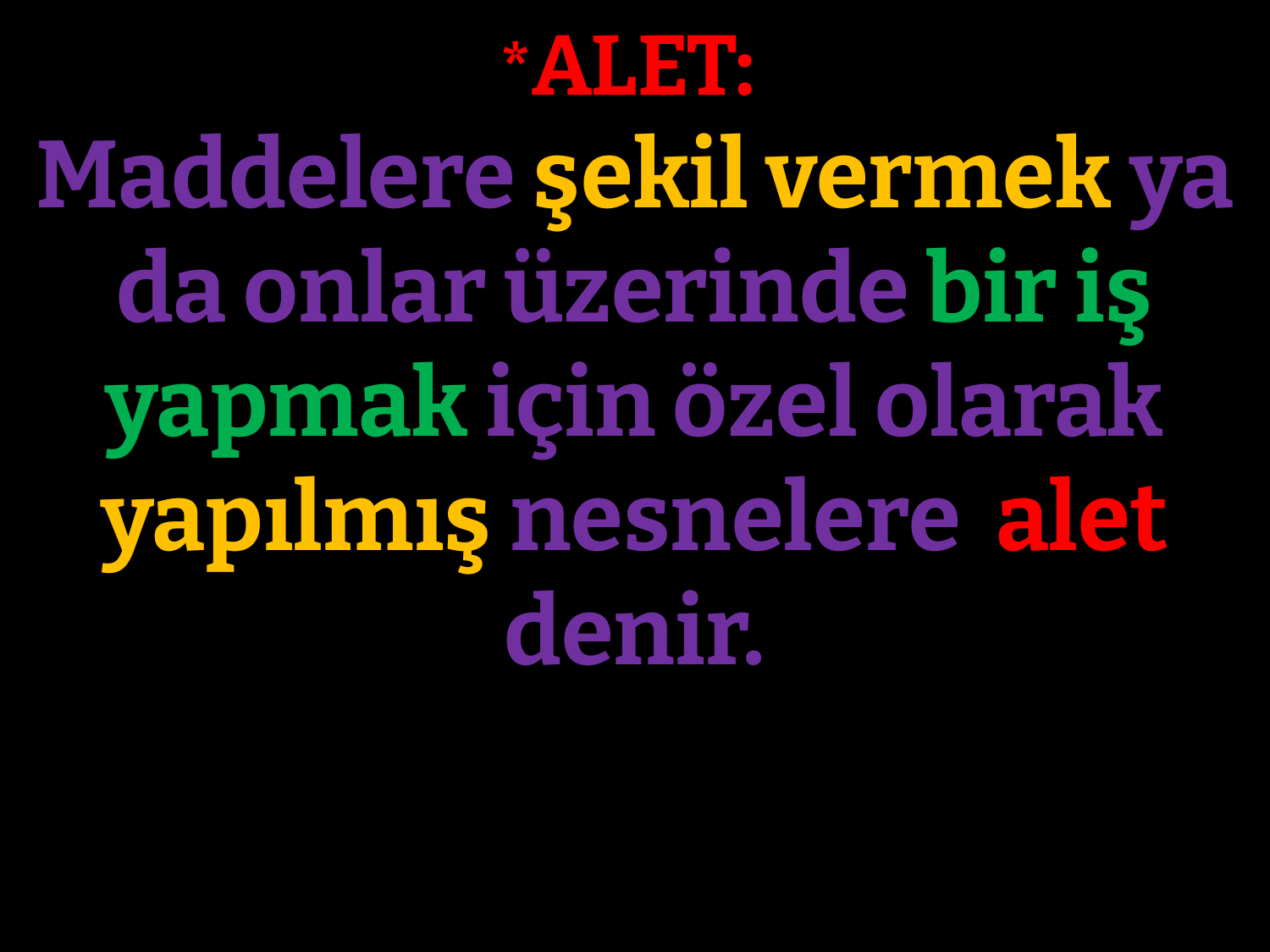

*ALET:
Maddelere şekil vermek ya da onlar üzerinde bir iş yapmak için özel olarak yapılmış nesnelere  alet denir.
#